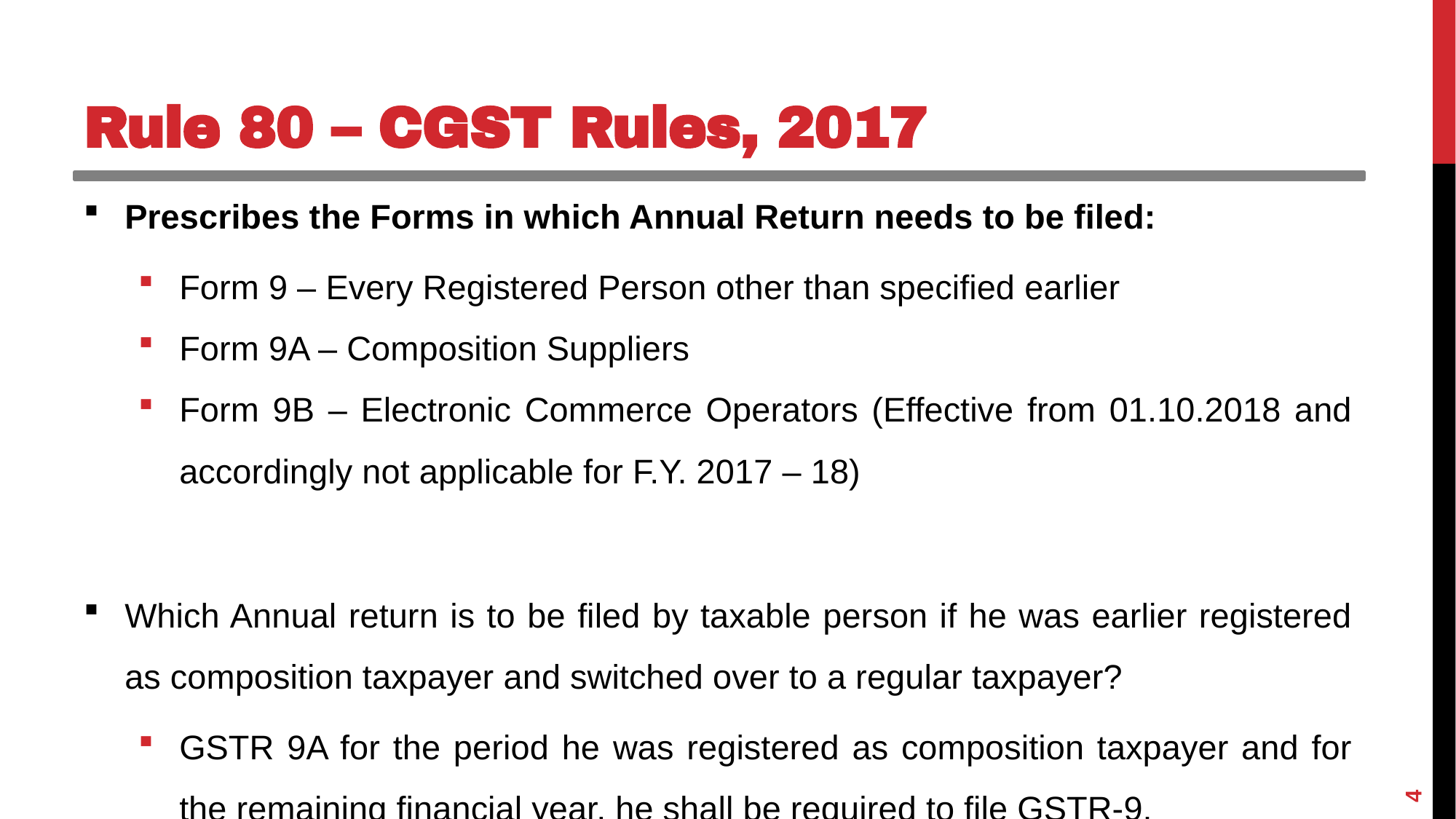

# Rule 80 – CGST Rules, 2017
Prescribes the Forms in which Annual Return needs to be filed:
Form 9 – Every Registered Person other than specified earlier
Form 9A – Composition Suppliers
Form 9B – Electronic Commerce Operators (Effective from 01.10.2018 and accordingly not applicable for F.Y. 2017 – 18)

Which Annual return is to be filed by taxable person if he was earlier registered as composition taxpayer and switched over to a regular taxpayer?
GSTR 9A for the period he was registered as composition taxpayer and for the remaining financial year, he shall be required to file GSTR-9.
4